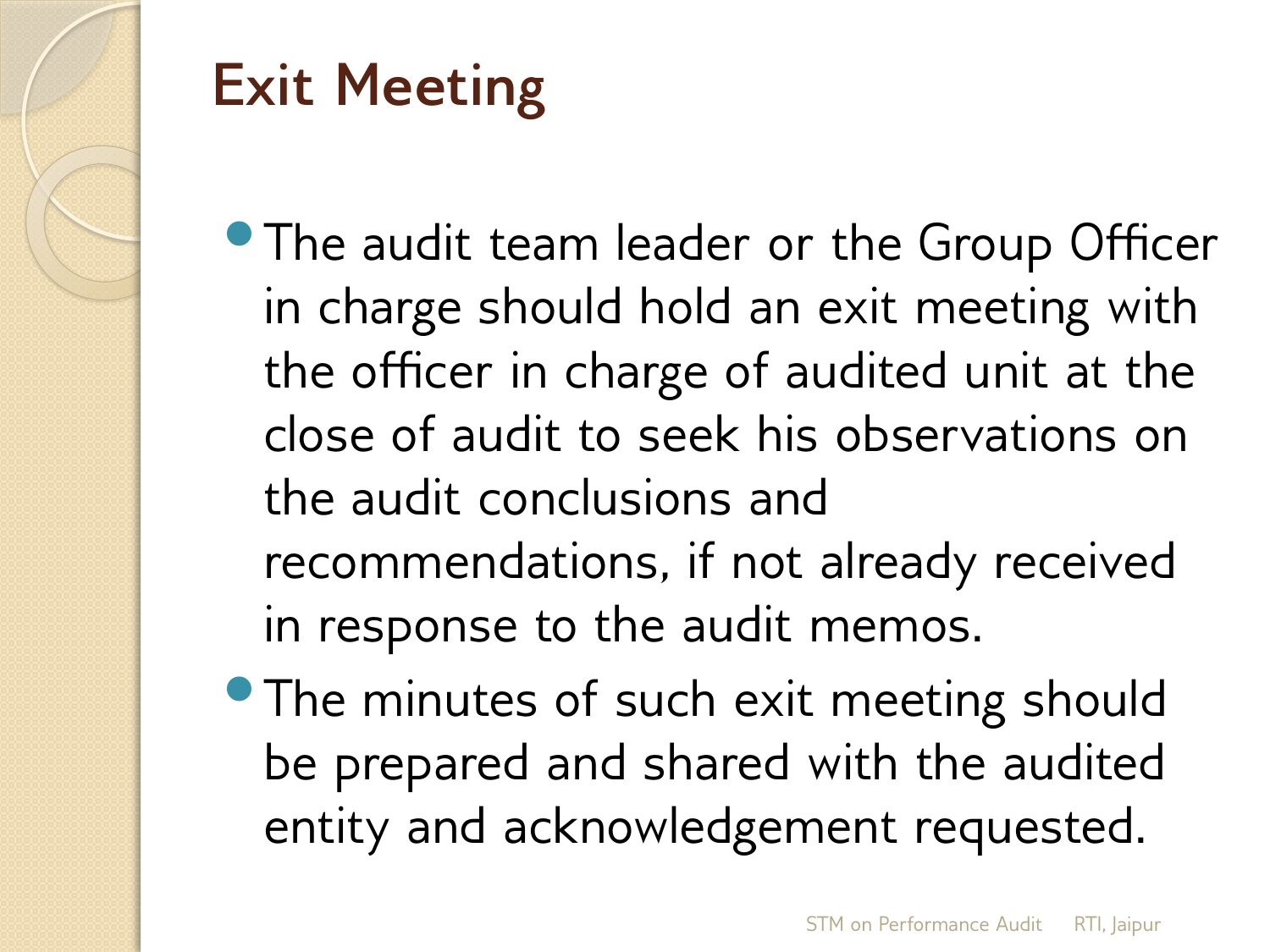

# Exit Meeting
The audit team leader or the Group Officer in charge should hold an exit meeting with the officer in charge of audited unit at the close of audit to seek his observations on the audit conclusions and recommendations, if not already received in response to the audit memos.
The minutes of such exit meeting should be prepared and shared with the audited entity and acknowledgement requested.

STM on Performance Audit     RTI, Jaipur